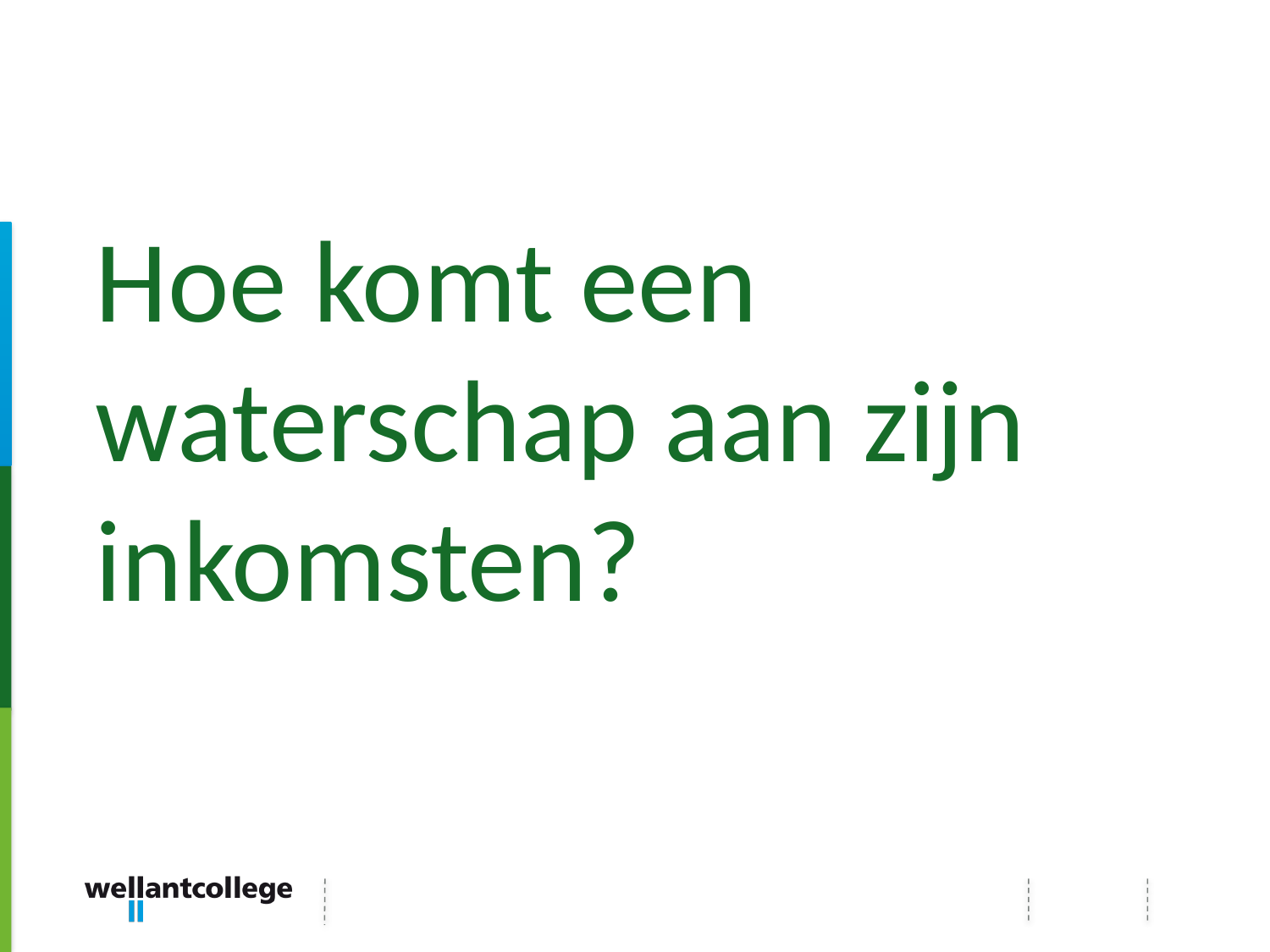

# Hoe komt een waterschap aan zijn inkomsten?